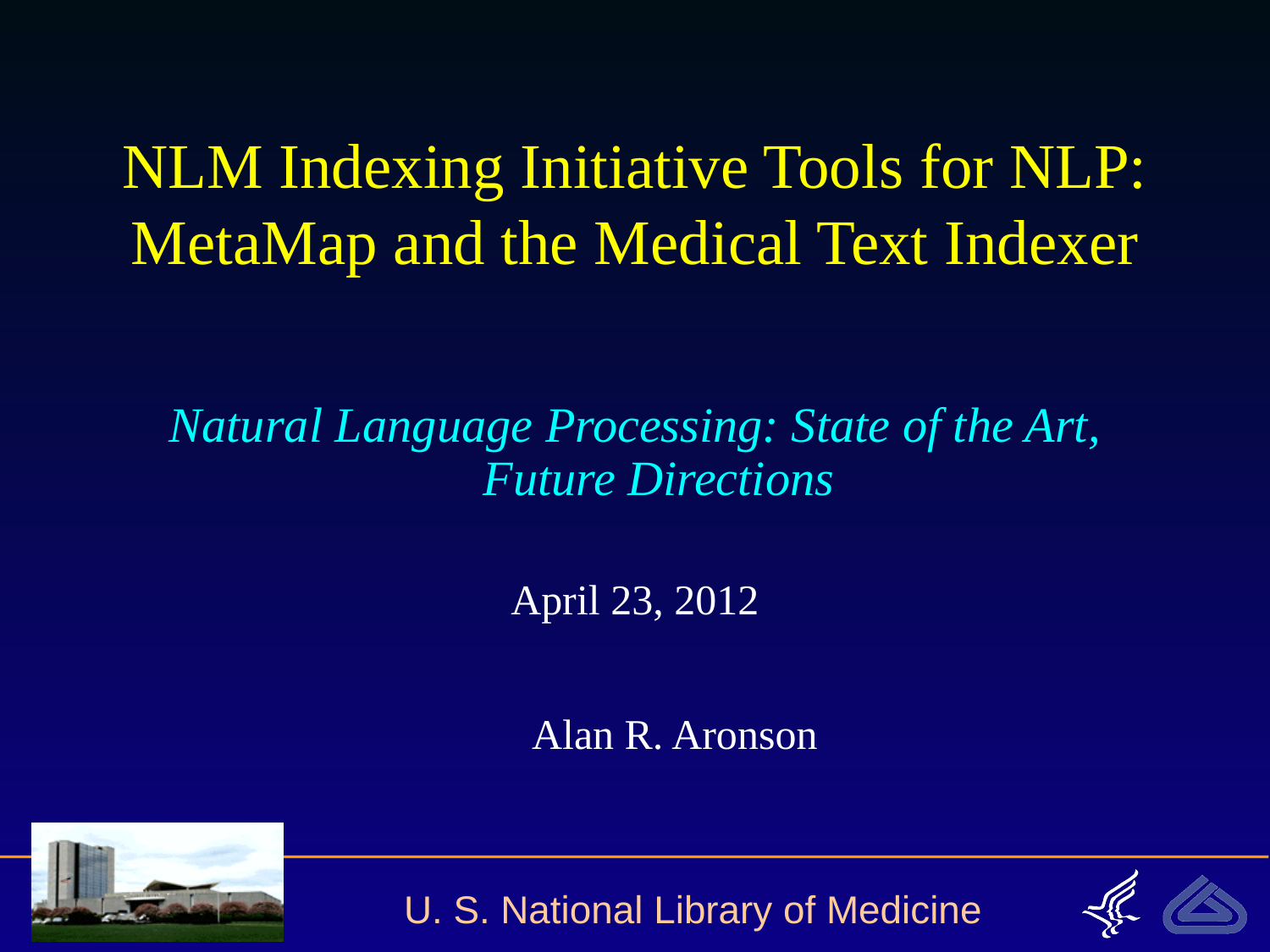

# NLM Indexing Initiative Tools for NLP: MetaMap and the Medical Text Indexer
Natural Language Processing: State of the Art, Future Directions

April 23, 2012

			Alan R. Aronson